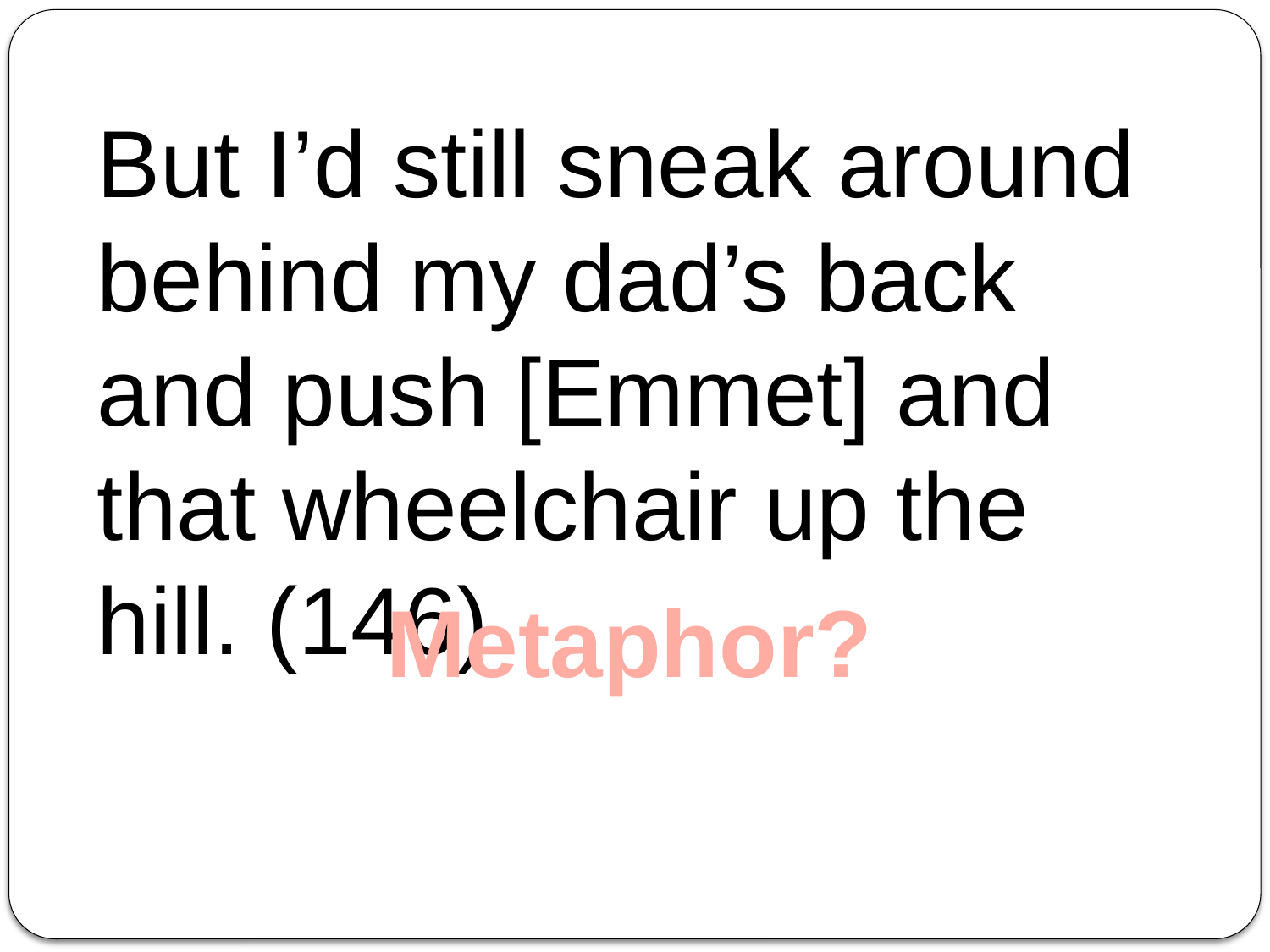

But I’d still sneak around behind my dad’s back and push [Emmet] and that wheelchair up the hill. (146)
Metaphor?